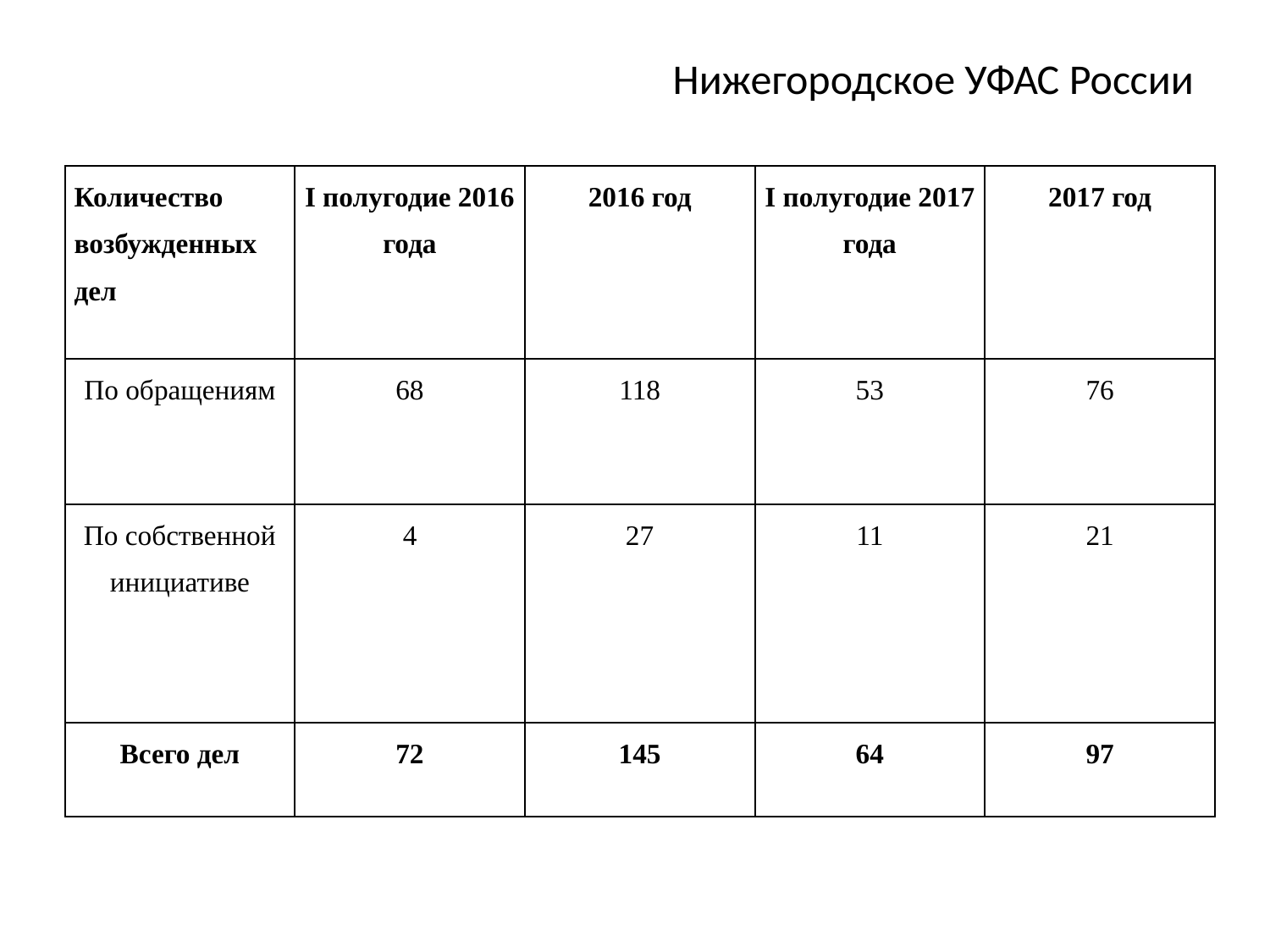

# Нижегородское УФАС России
| Количество возбужденных дел | I полугодие 2016 года | 2016 год | I полугодие 2017 года | 2017 год |
| --- | --- | --- | --- | --- |
| По обращениям | 68 | 118 | 53 | 76 |
| По собственной инициативе | 4 | 27 | 11 | 21 |
| Всего дел | 72 | 145 | 64 | 97 |